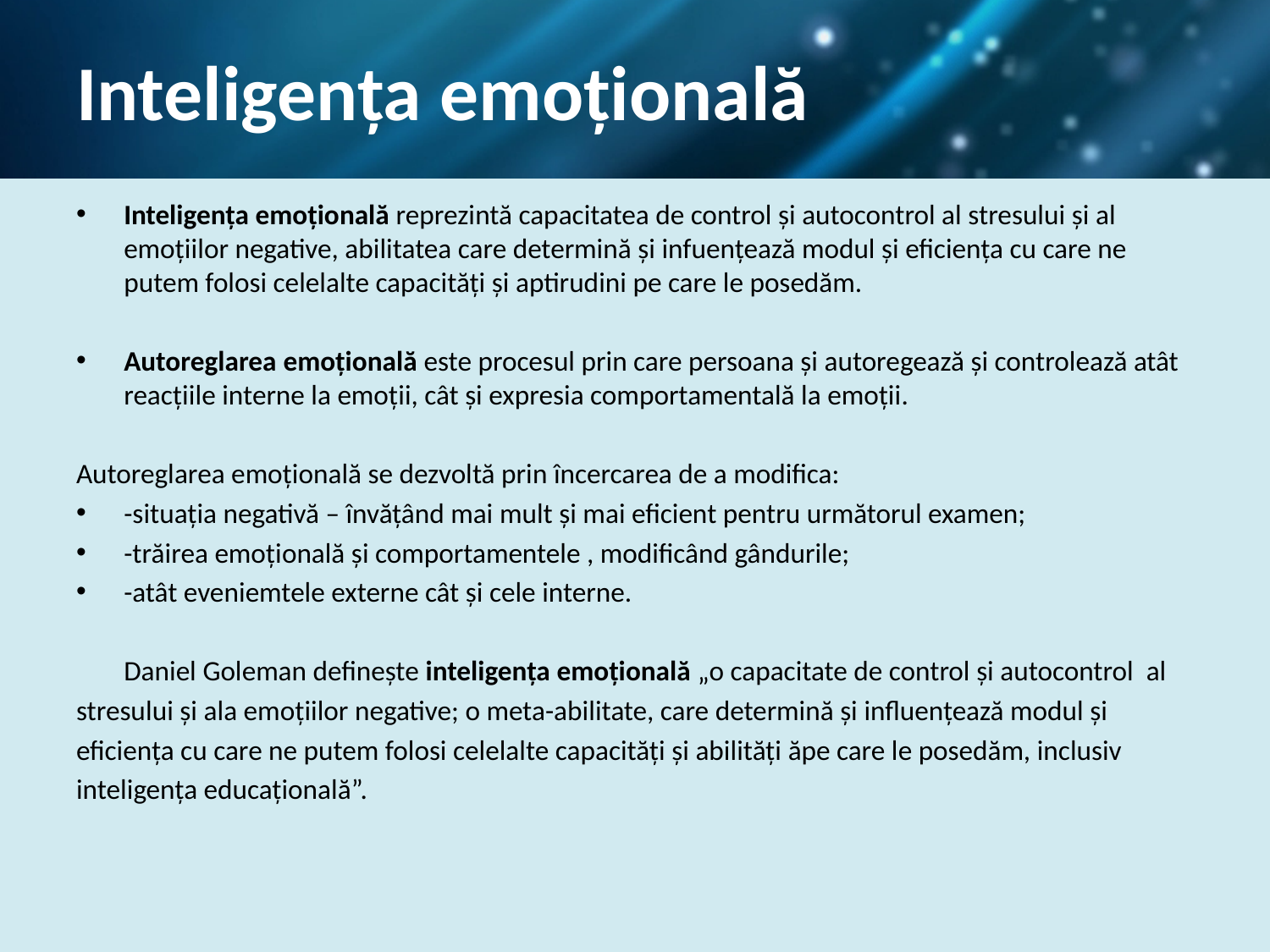

# Inteligenţa emoţională
Inteligenţa emoţională reprezintă capacitatea de control şi autocontrol al stresului şi al emoţiilor negative, abilitatea care determină şi infuenţează modul şi eficienţa cu care ne putem folosi celelalte capacităţi şi aptirudini pe care le posedăm.

Autoreglarea emoţională este procesul prin care persoana şi autoregează şi controlează atât reacţiile interne la emoţii, cât şi expresia comportamentală la emoţii.

Autoreglarea emoţională se dezvoltă prin încercarea de a modifica:
-situaţia negativă – învăţând mai mult şi mai eficient pentru următorul examen;
-trăirea emoţională şi comportamentele , modificând gândurile;
-atât eveniemtele externe cât şi cele interne.

	Daniel Goleman defineşte inteligenţa emoţională „o capacitate de control şi autocontrol  al
stresului şi ala emoţiilor negative; o meta-abilitate, care determină şi influenţează modul şi
eficienţa cu care ne putem folosi celelalte capacităţi şi abilităţi ăpe care le posedăm, inclusiv
inteligenţa educaţională”.